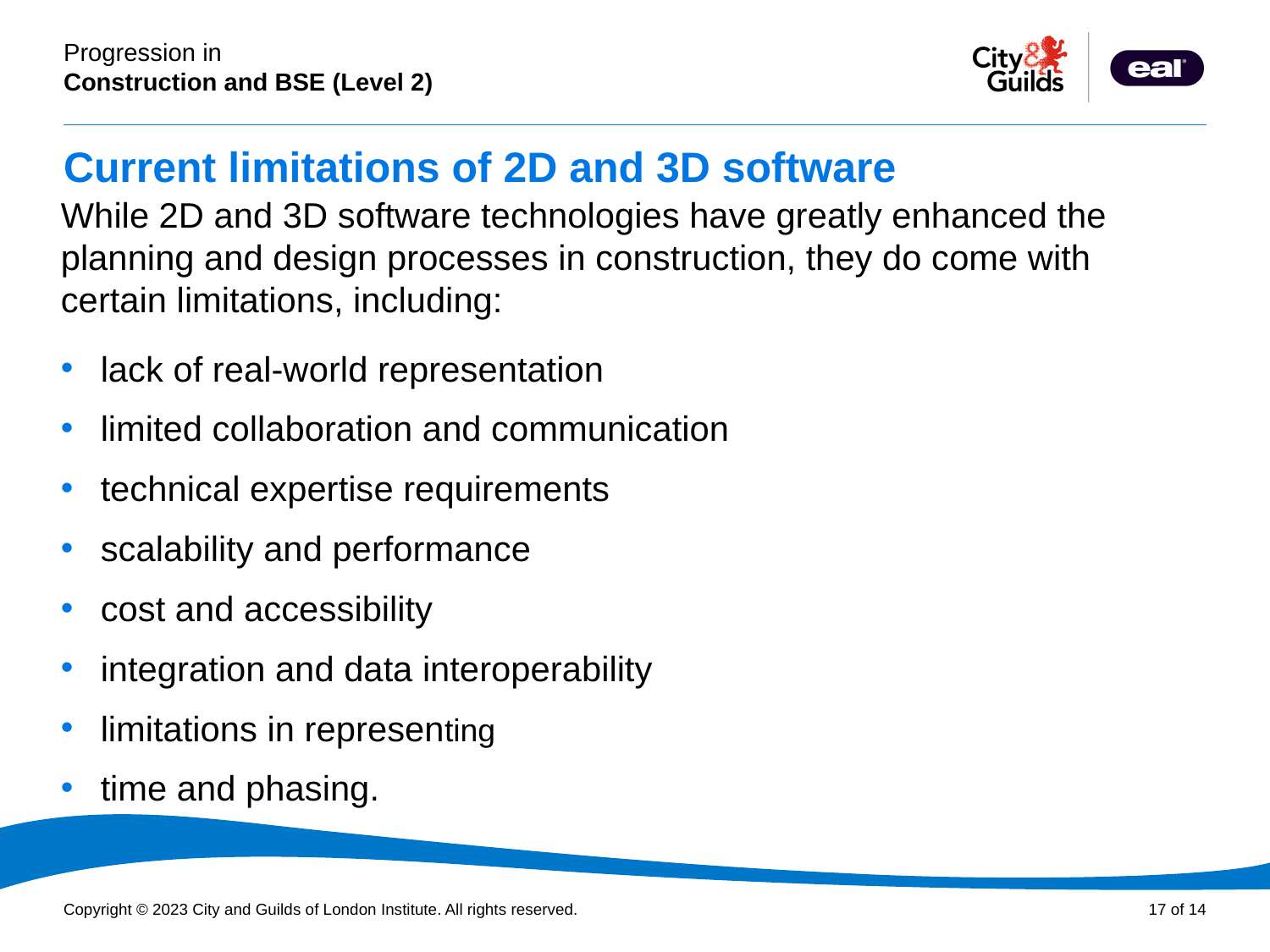

# Current limitations of 2D and 3D software
While 2D and 3D software technologies have greatly enhanced the planning and design processes in construction, they do come with certain limitations, including:
lack of real-world representation
limited collaboration and communication
technical expertise requirements
scalability and performance
cost and accessibility
integration and data interoperability
limitations in representing
time and phasing.